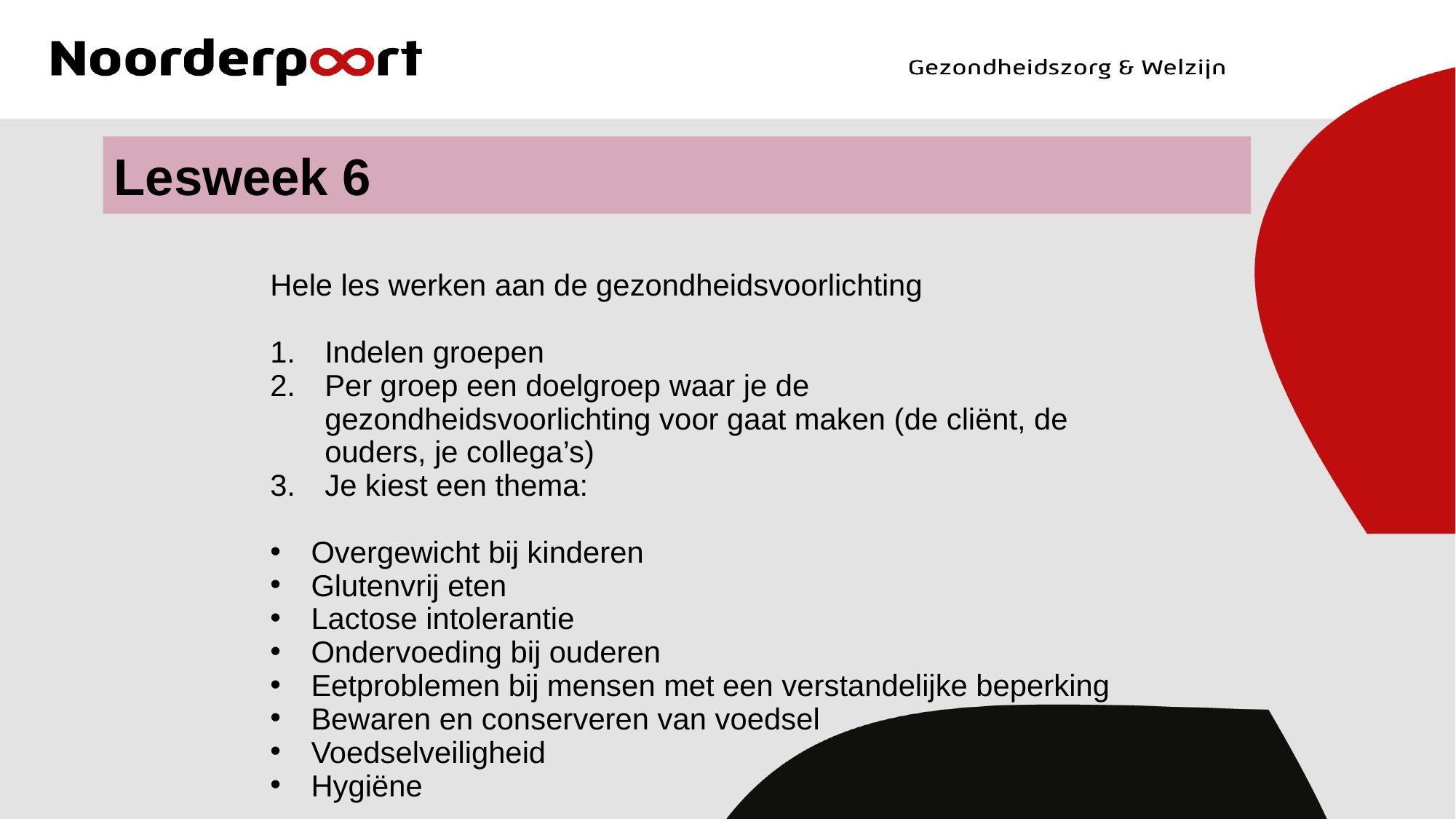

# Lesweek 6
Hele les werken aan de gezondheidsvoorlichting

Indelen groepen
Per groep een doelgroep waar je de gezondheidsvoorlichting voor gaat maken (de cliënt, de ouders, je collega’s)
Je kiest een thema:

Overgewicht bij kinderen
Glutenvrij eten
Lactose intolerantie
Ondervoeding bij ouderen
Eetproblemen bij mensen met een verstandelijke beperking
Bewaren en conserveren van voedsel
Voedselveiligheid
Hygiëne